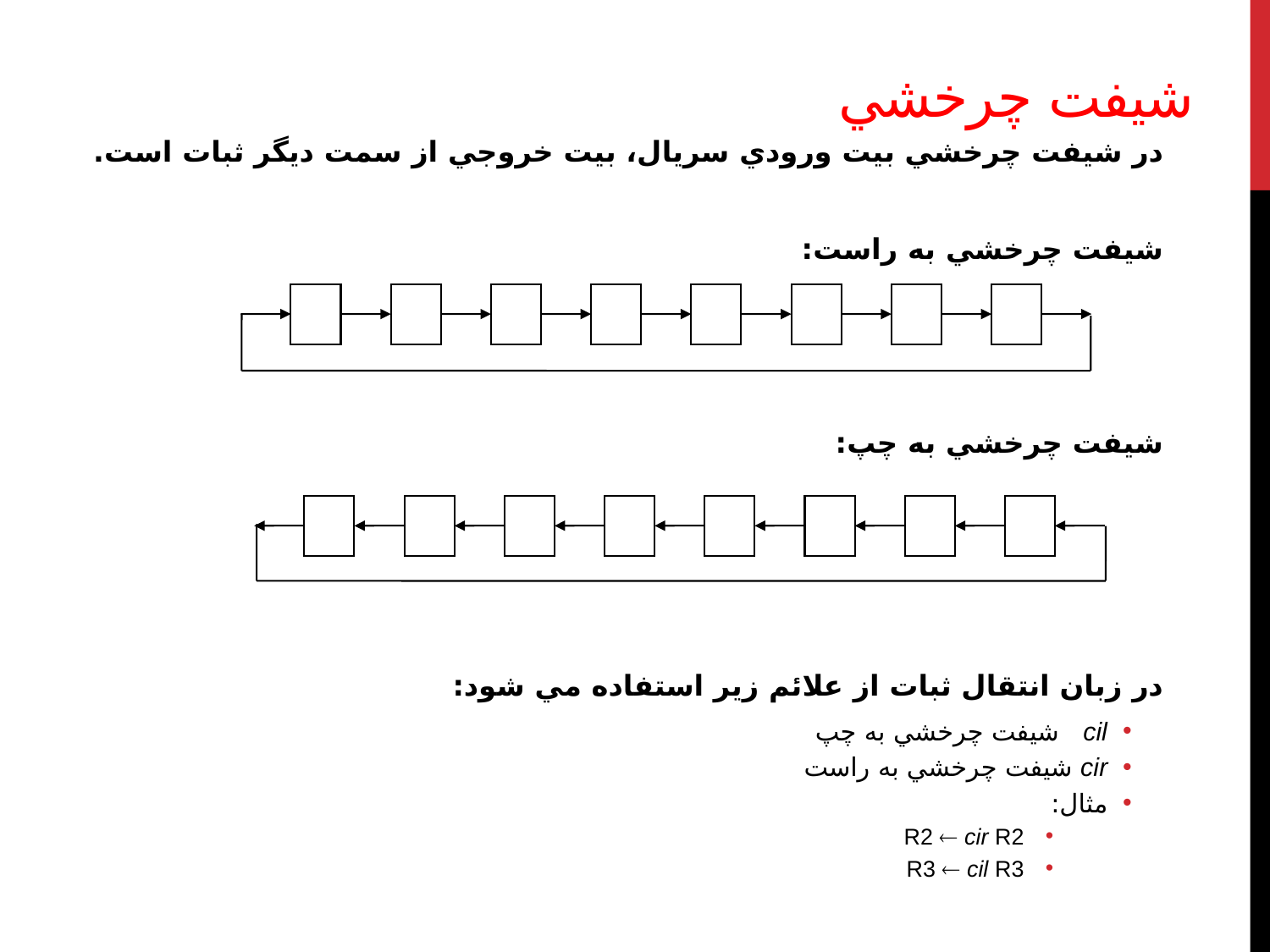

# شيفت چرخشي
در شيفت چرخشي بيت ورودي سريال، بيت خروجي از سمت ديگر ثبات است.

شيفت چرخشي به راست:

شيفت چرخشي به چپ:

در زبان انتقال ثبات از علائم زير استفاده مي شود:
cil  	 شيفت چرخشي به چپ
cir	 شيفت چرخشي به راست
مثال:
R2 ← cir R2
R3 ← cil R3